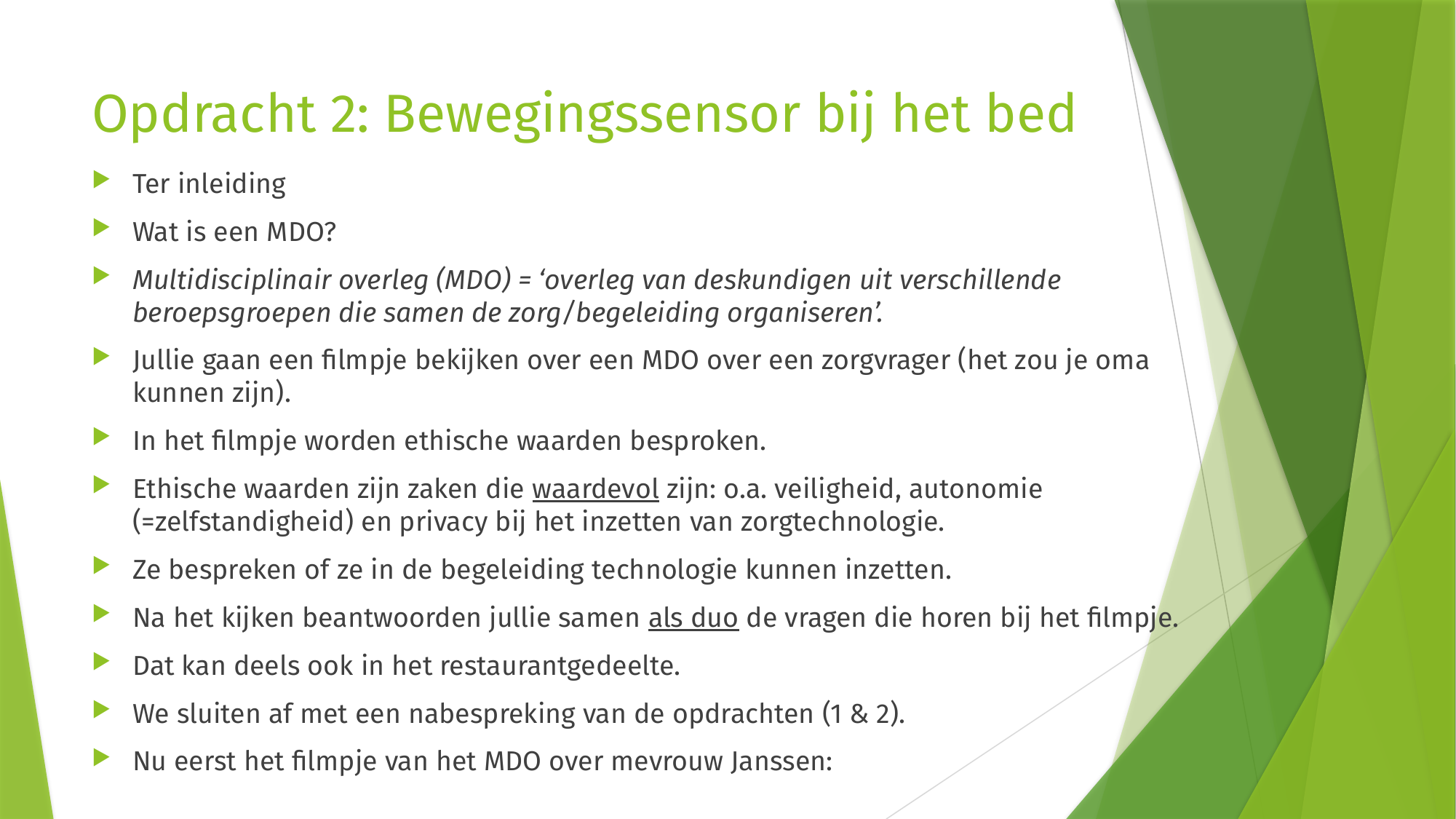

# Opdracht 2: Bewegingssensor bij het bed
Ter inleiding
Wat is een MDO?
Multidisciplinair overleg (MDO) = ‘overleg van deskundigen uit verschillende beroepsgroepen die samen de zorg/begeleiding organiseren’.
Jullie gaan een filmpje bekijken over een MDO over een zorgvrager (het zou je oma kunnen zijn).
In het filmpje worden ethische waarden besproken.
Ethische waarden zijn zaken die waardevol zijn: o.a. veiligheid, autonomie (=zelfstandigheid) en privacy bij het inzetten van zorgtechnologie.
Ze bespreken of ze in de begeleiding technologie kunnen inzetten.
Na het kijken beantwoorden jullie samen als duo de vragen die horen bij het filmpje.
Dat kan deels ook in het restaurantgedeelte.
We sluiten af met een nabespreking van de opdrachten (1 & 2).
Nu eerst het filmpje van het MDO over mevrouw Janssen: